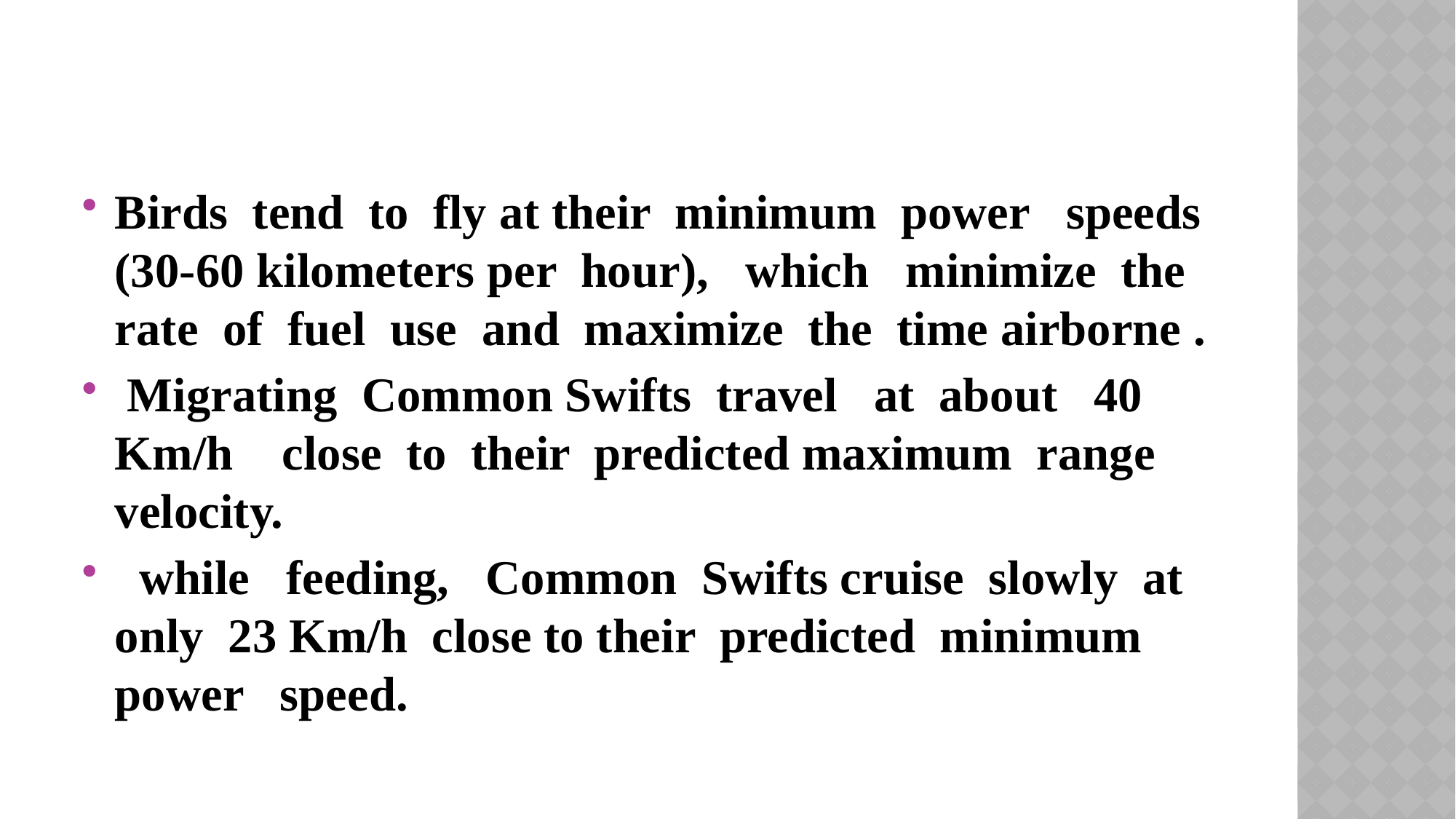

#
Birds  tend  to  fly at their  minimum  power   speeds  (30-60 kilometers per  hour),   which   minimize  the  rate  of  fuel  use  and  maximize  the  time airborne .
 Migrating  Common Swifts  travel   at  about   40  Km/h    close  to  their  predicted maximum  range   velocity.
  while   feeding,   Common  Swifts cruise  slowly  at only  23 Km/h  close to their  predicted  minimum  power   speed.